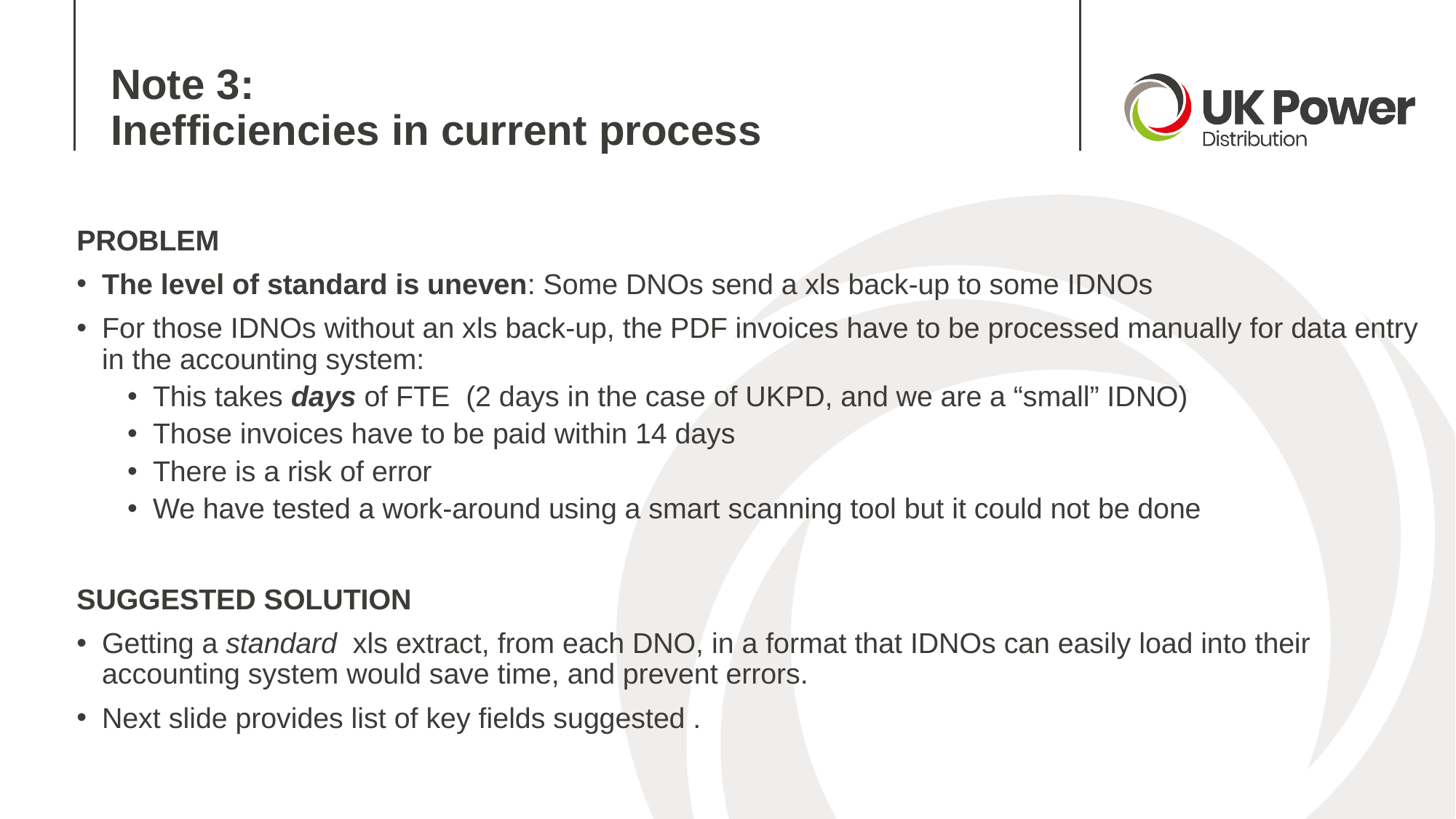

# Note 3: Inefficiencies in current process
PROBLEM
The level of standard is uneven: Some DNOs send a xls back-up to some IDNOs
For those IDNOs without an xls back-up, the PDF invoices have to be processed manually for data entry in the accounting system:
This takes days of FTE  (2 days in the case of UKPD, and we are a “small” IDNO)
Those invoices have to be paid within 14 days
There is a risk of error
We have tested a work-around using a smart scanning tool but it could not be done

SUGGESTED SOLUTION
Getting a standard  xls extract, from each DNO, in a format that IDNOs can easily load into their accounting system would save time, and prevent errors.
Next slide provides list of key fields suggested .